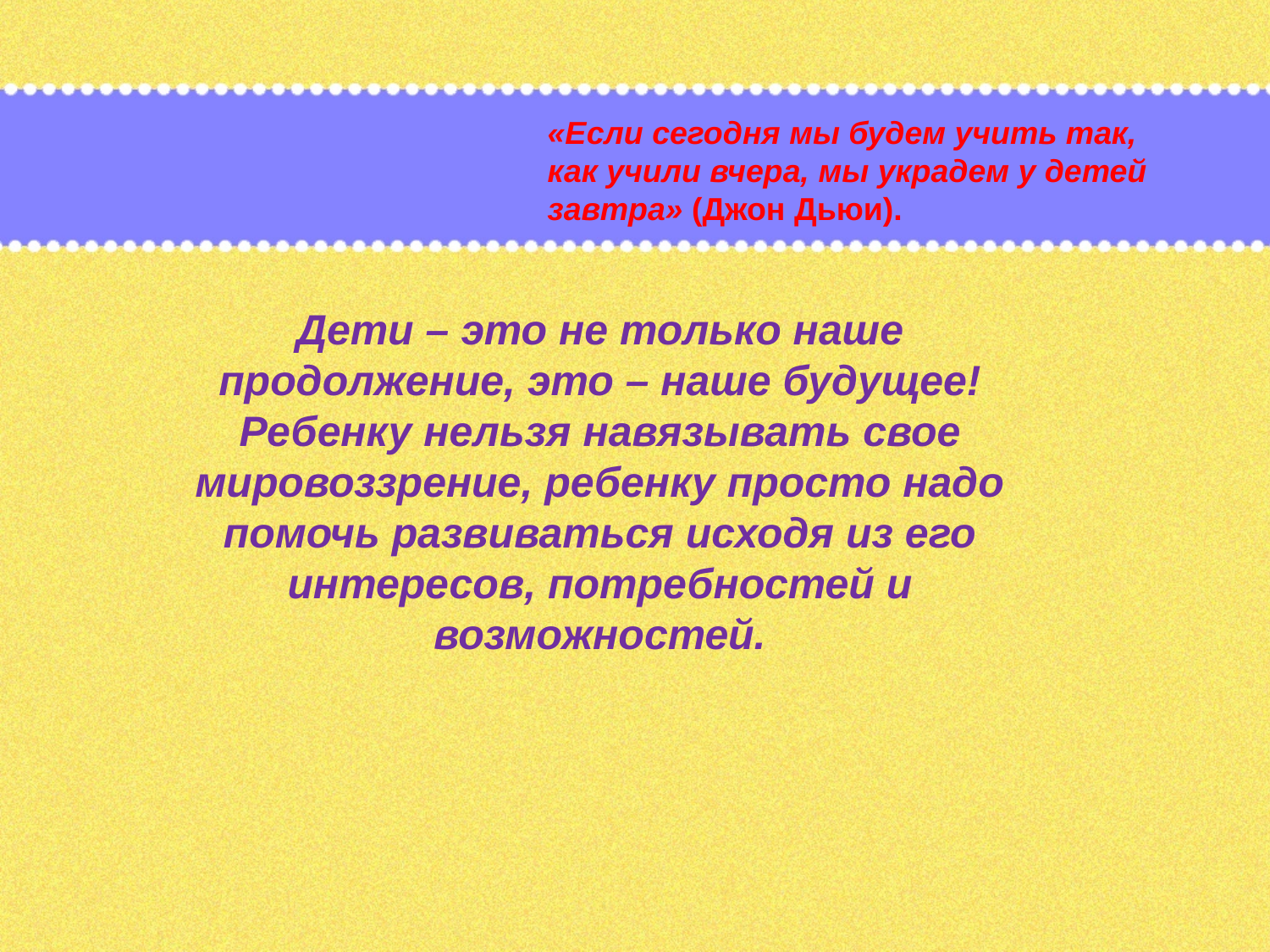

«Если сегодня мы будем учить так, как учили вчера, мы украдем у детей завтра» (Джон Дьюи).
Дети – это не только наше продолжение, это – наше будущее! Ребенку нельзя навязывать свое мировоззрение, ребенку просто надо помочь развиваться исходя из его интересов, потребностей и возможностей.